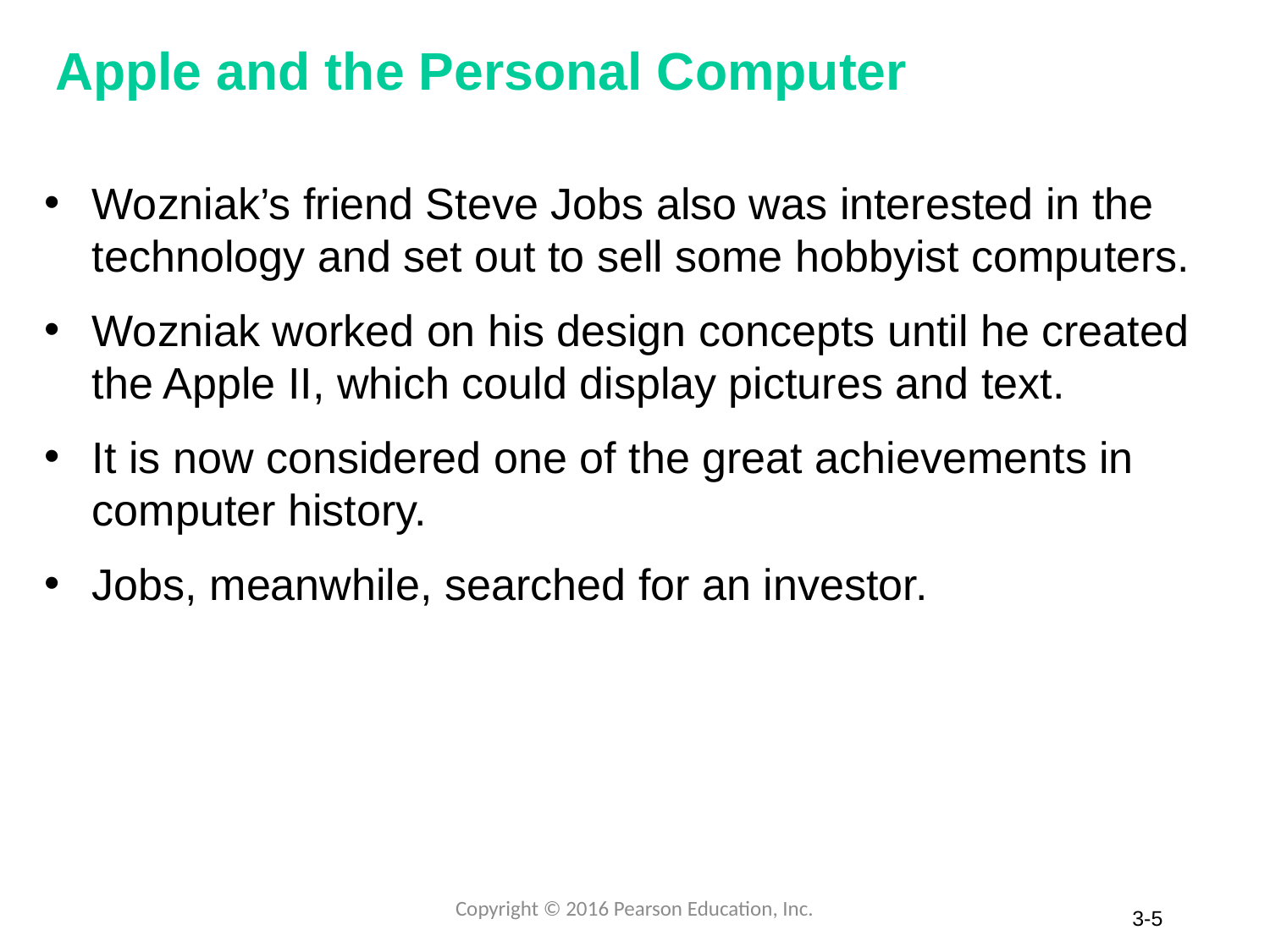

# Apple and the Personal Computer
Wozniak’s friend Steve Jobs also was interested in the technology and set out to sell some hobbyist computers.

Wozniak worked on his design concepts until he created the Apple II, which could display pictures and text.

It is now considered one of the great achievements in computer history.

Jobs, meanwhile, searched for an investor.

Copyright © 2016 Pearson Education, Inc.